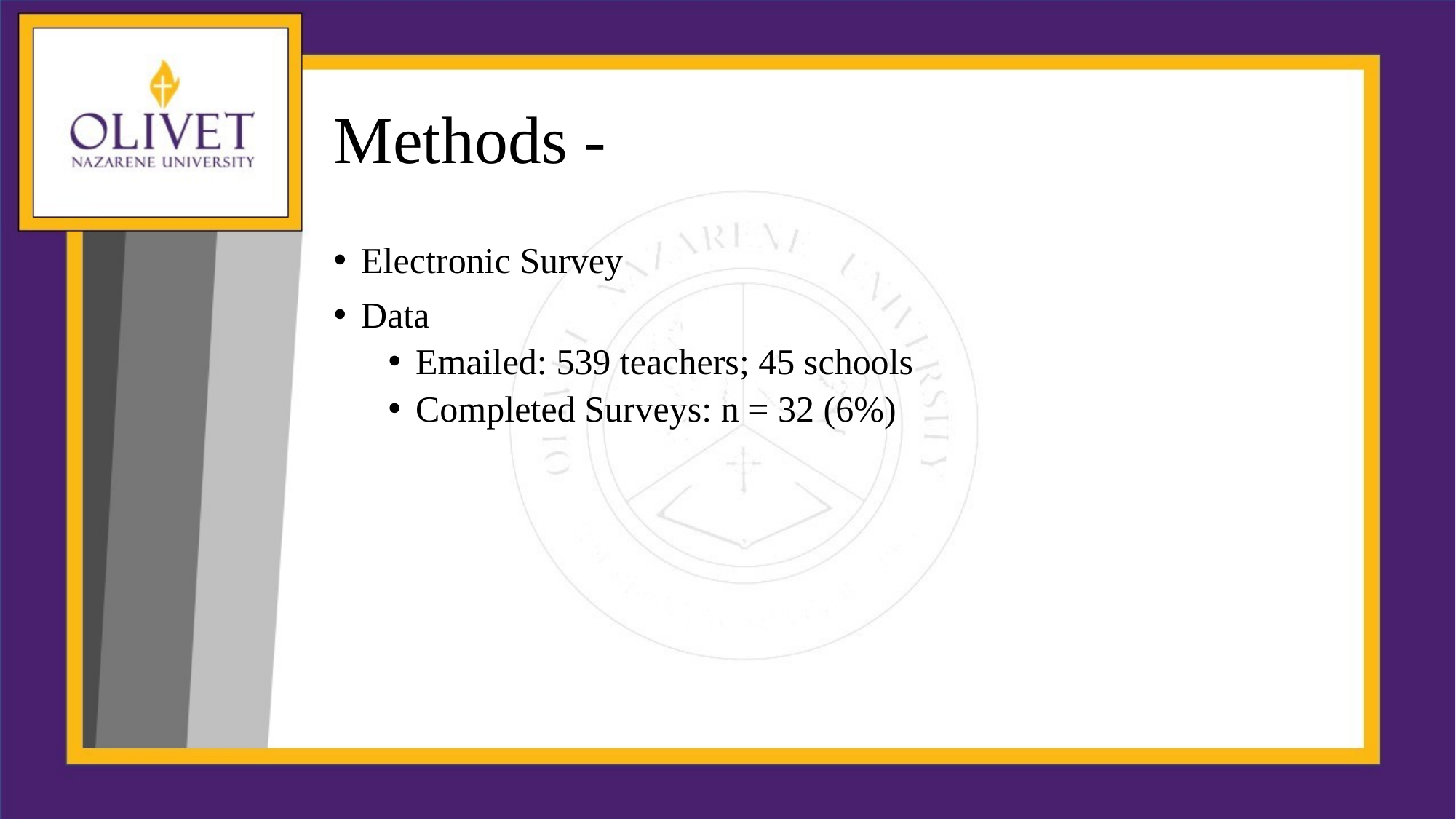

# Methods -
Electronic Survey
Data
Emailed: 539 teachers; 45 schools
Completed Surveys: n = 32 (6%)